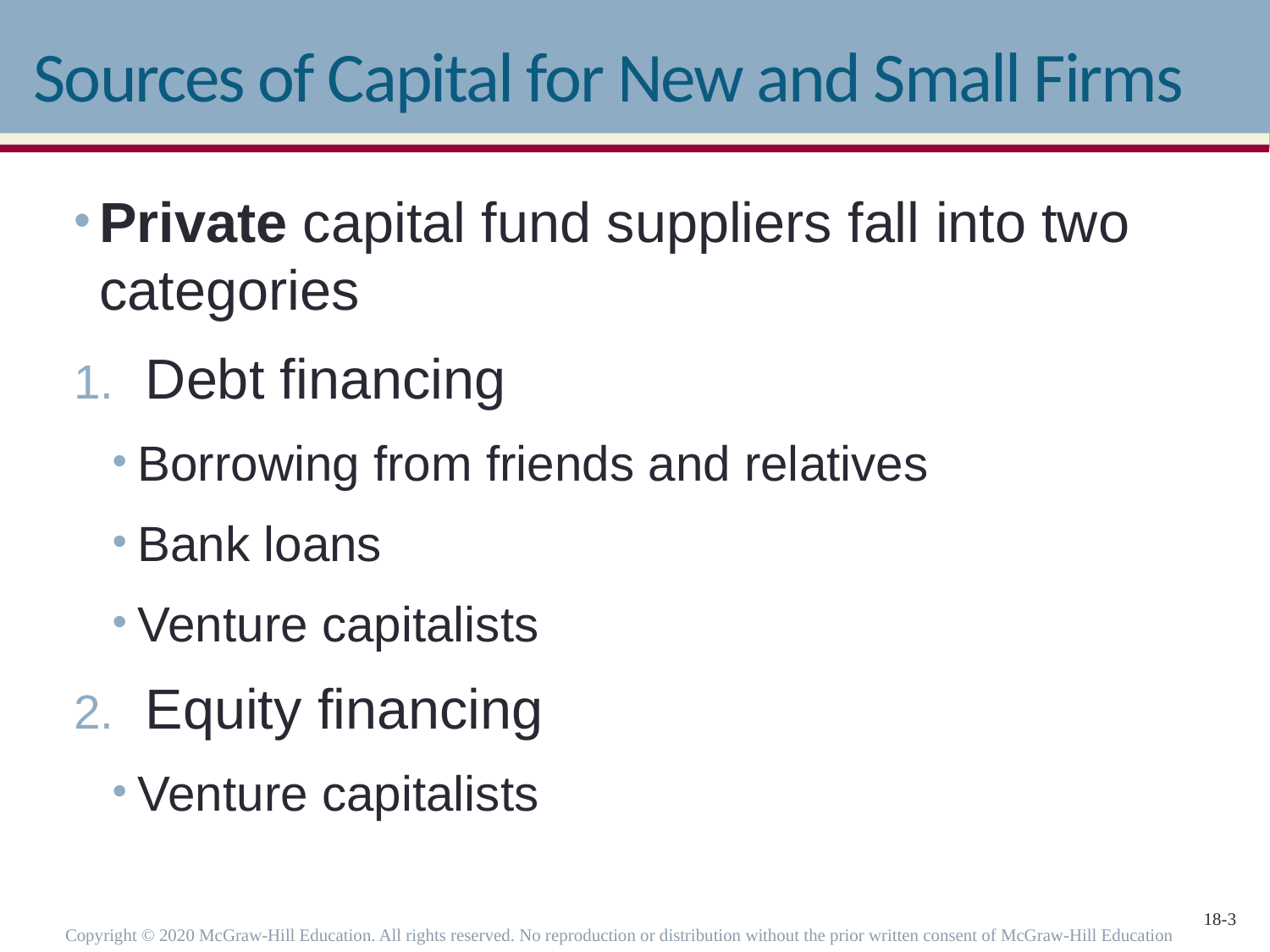

# Sources of Capital for New and Small Firms
Private capital fund suppliers fall into two categories
Debt financing
Borrowing from friends and relatives
Bank loans
Venture capitalists
Equity financing
Venture capitalists
Copyright © 2020 McGraw-Hill Education. All rights reserved. No reproduction or distribution without the prior written consent of McGraw-Hill Education